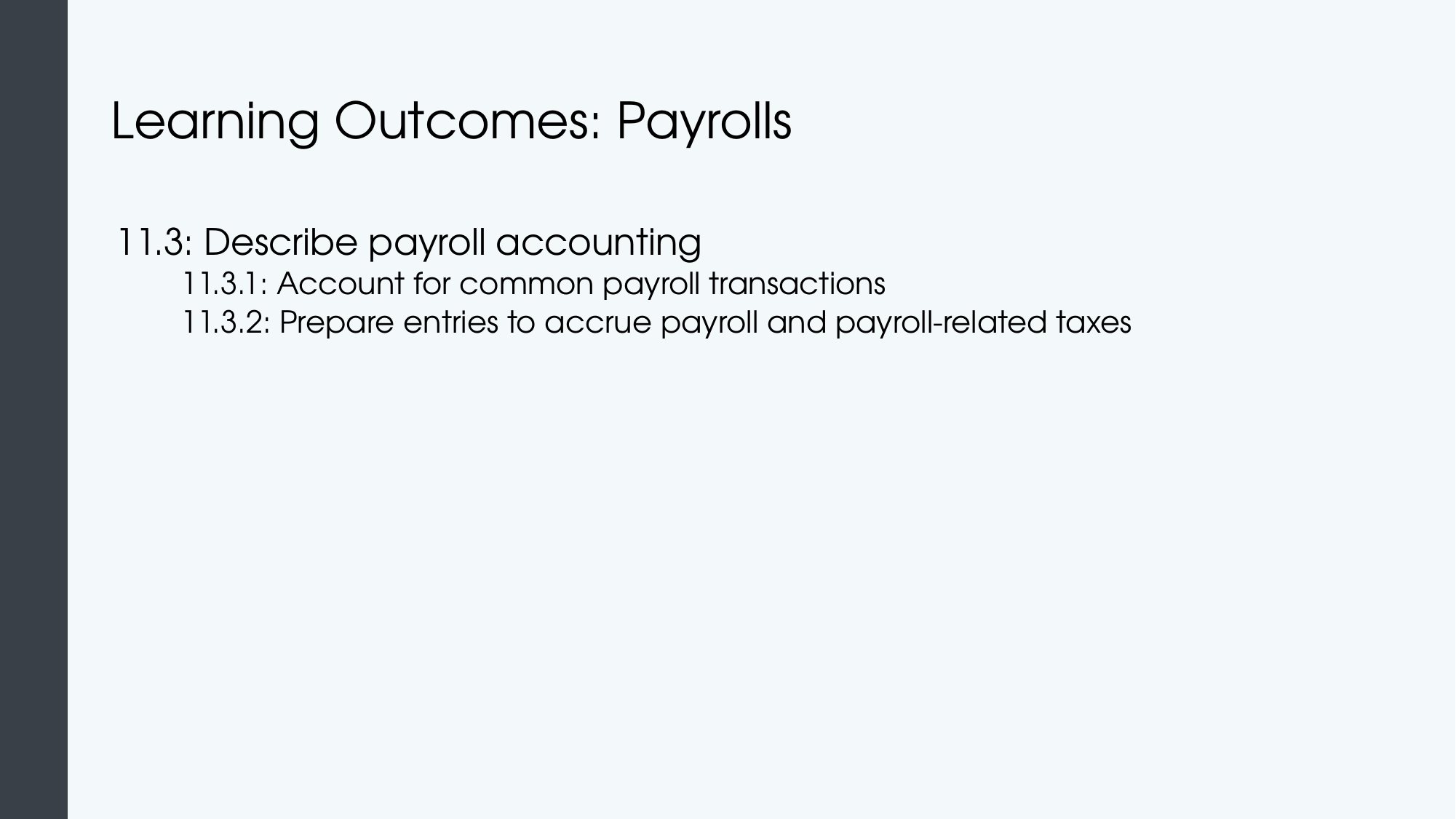

# Learning Outcomes: Payrolls
11.3: Describe payroll accounting
11.3.1: Account for common payroll transactions
11.3.2: Prepare entries to accrue payroll and payroll-related taxes